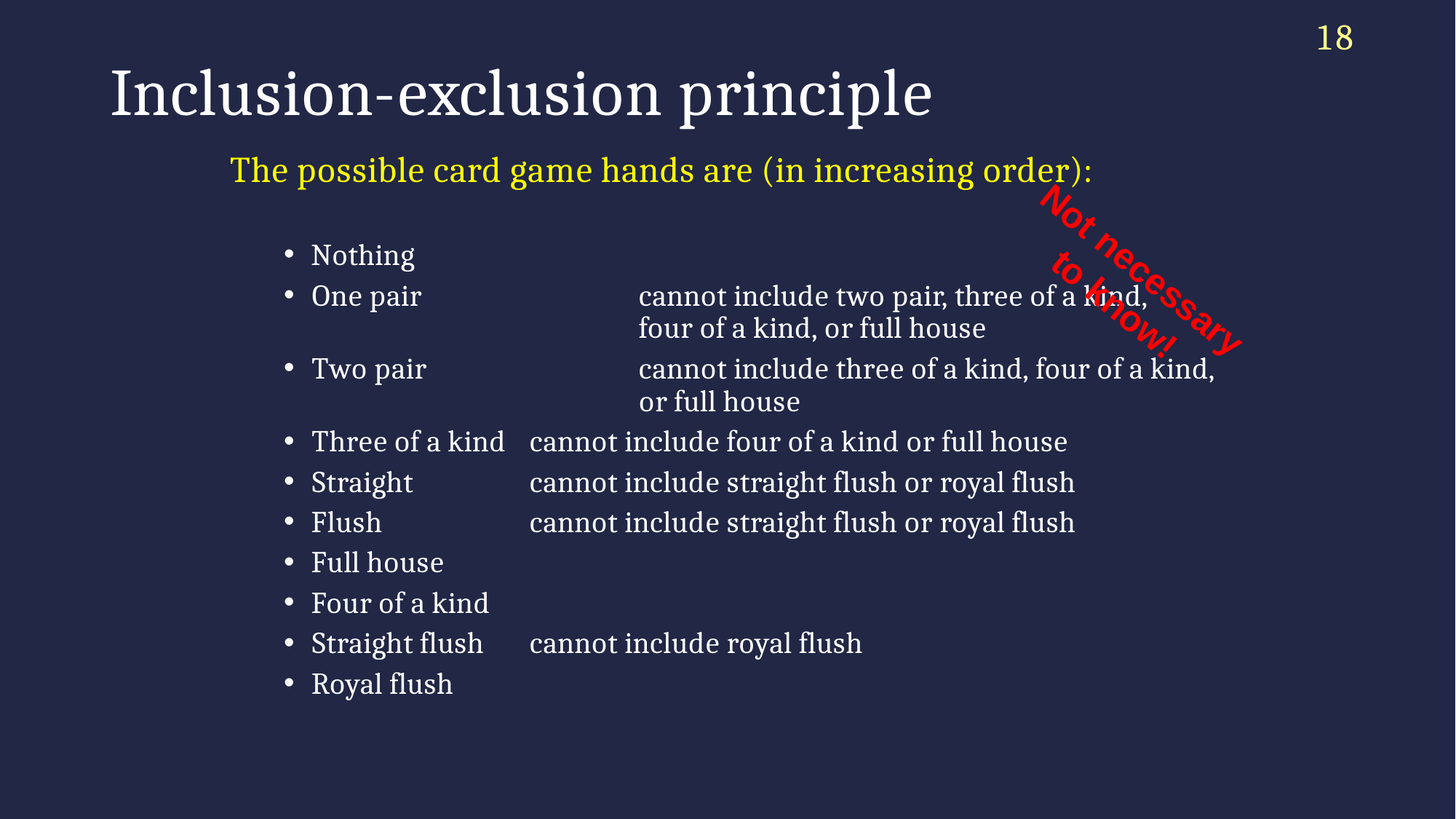

18
# Inclusion-exclusion principle
The possible card game hands are (in increasing order):

Nothing
One pair		cannot include two pair, three of a kind,
			four of a kind, or full house
Two pair		cannot include three of a kind, four of a kind,
			or full house
Three of a kind	cannot include four of a kind or full house
Straight		cannot include straight flush or royal flush
Flush		cannot include straight flush or royal flush
Full house
Four of a kind
Straight flush	cannot include royal flush
Royal flush
Not necessary to know!